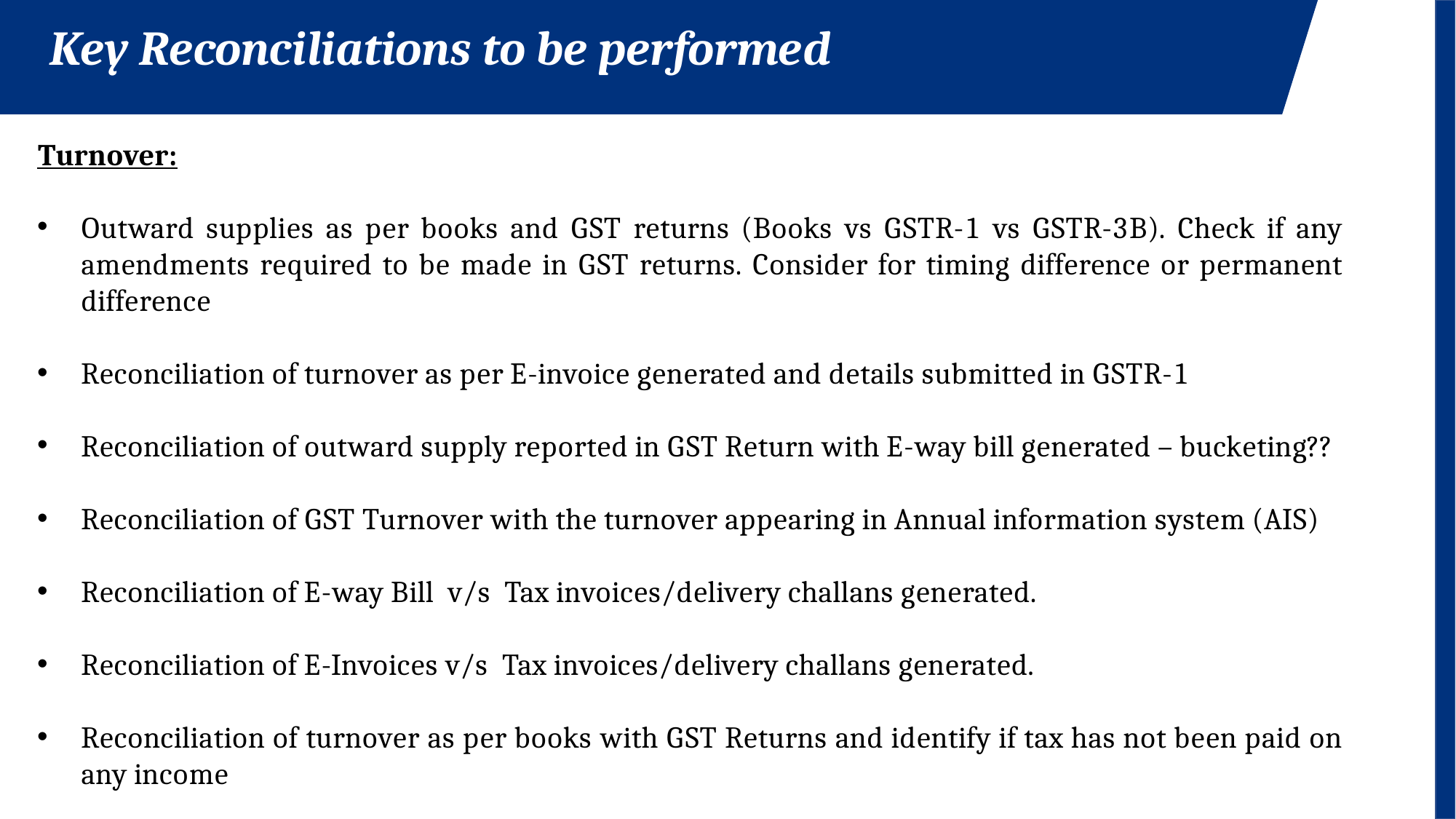

Key Reconciliations to be performed
Turnover:

Outward supplies as per books and GST returns (Books vs GSTR-1 vs GSTR-3B). Check if any amendments required to be made in GST returns. Consider for timing difference or permanent difference

Reconciliation of turnover as per E-invoice generated and details submitted in GSTR-1

Reconciliation of outward supply reported in GST Return with E-way bill generated – bucketing??

Reconciliation of GST Turnover with the turnover appearing in Annual information system (AIS)

Reconciliation of E-way Bill  v/s  Tax invoices/delivery challans generated.

Reconciliation of E-Invoices v/s  Tax invoices/delivery challans generated.

Reconciliation of turnover as per books with GST Returns and identify if tax has not been paid on any income